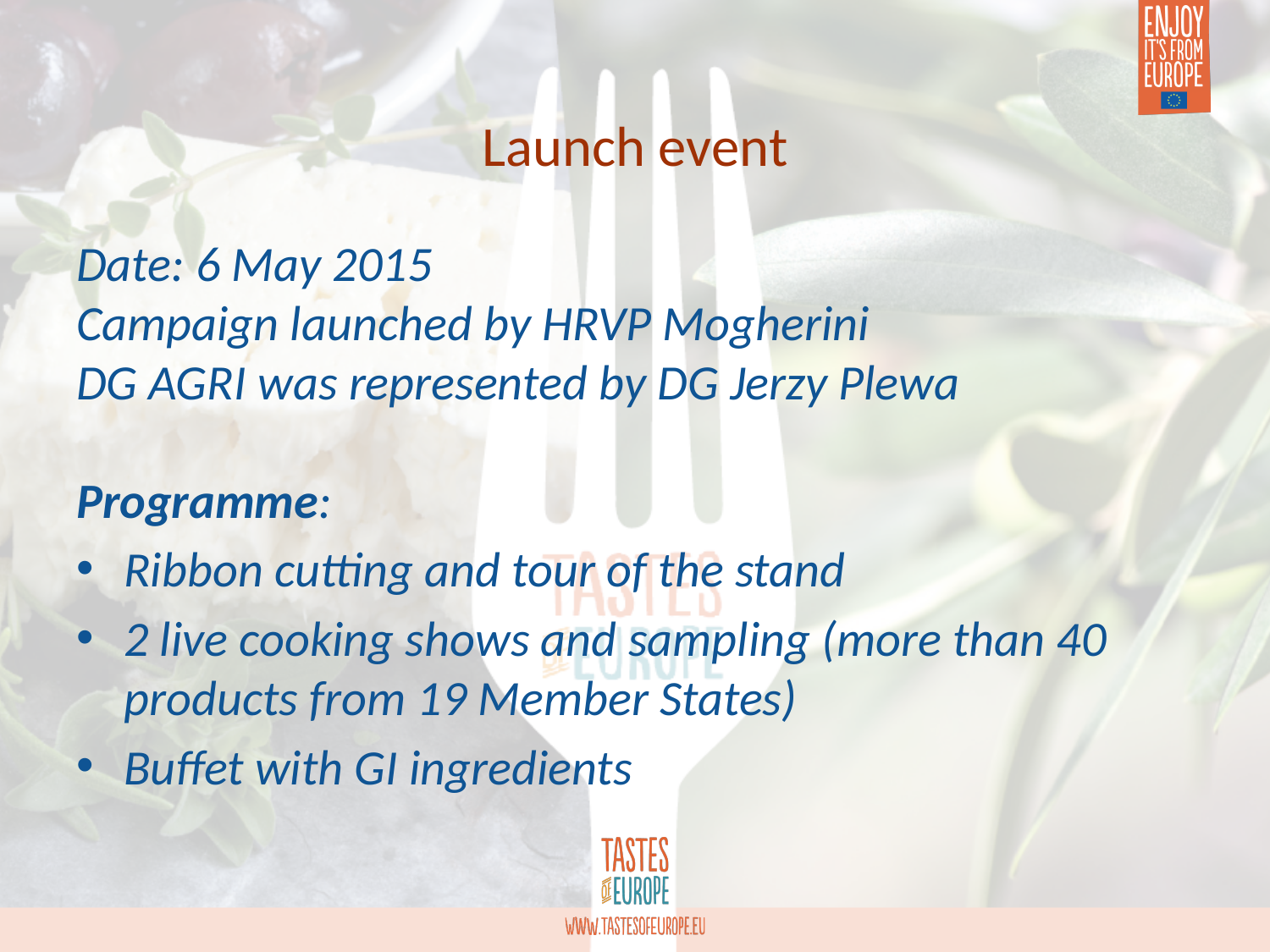

# Launch event
Date: 6 May 2015
Campaign launched by HRVP Mogherini
DG AGRI was represented by DG Jerzy Plewa

Programme:
Ribbon cutting and tour of the stand
2 live cooking shows and sampling (more than 40 products from 19 Member States)
Buffet with GI ingredients